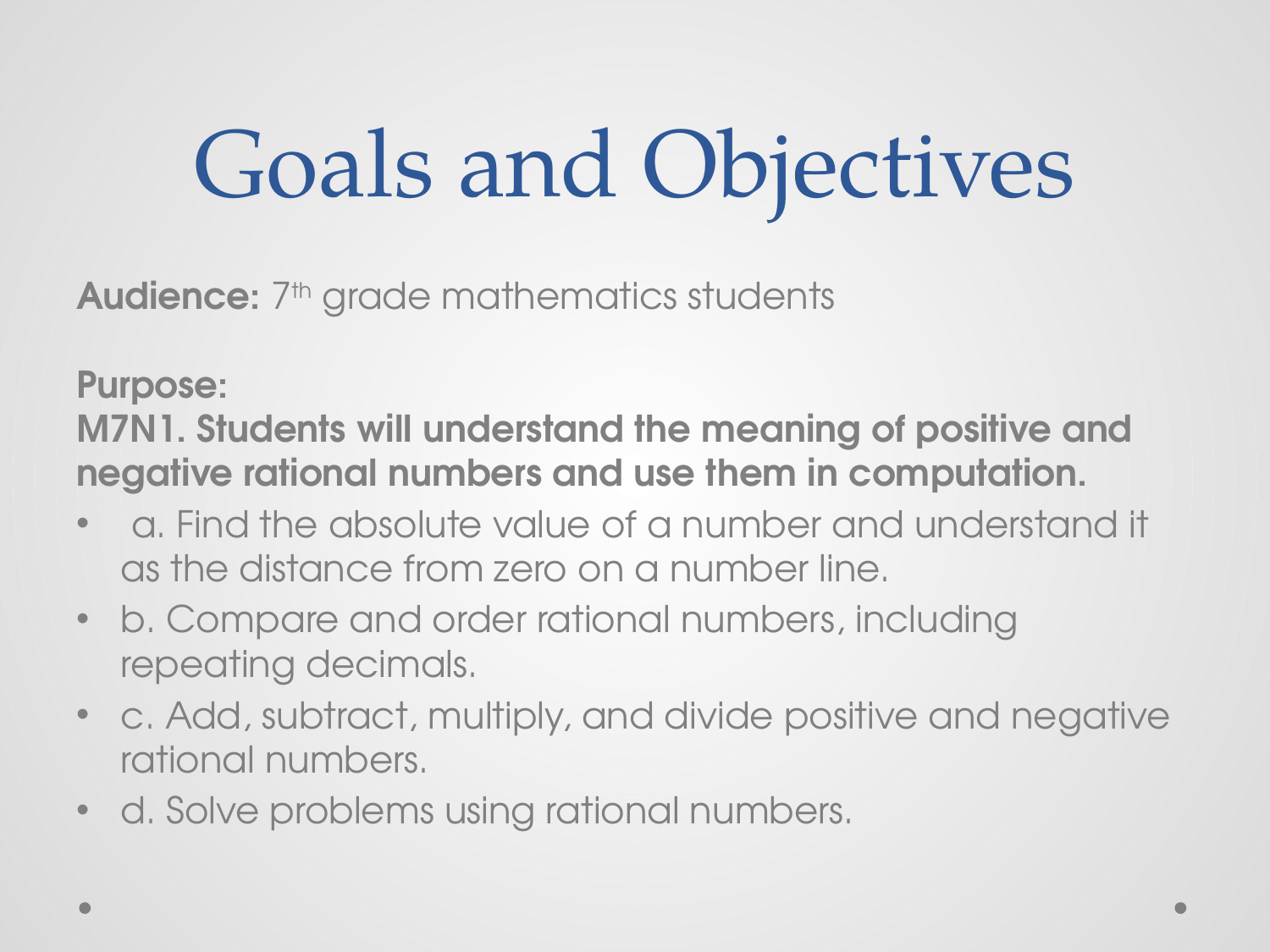

# Goals and Objectives
Audience: 7th grade mathematics students
Purpose:
M7N1. Students will understand the meaning of positive and negative rational numbers and use them in computation.
 a. Find the absolute value of a number and understand it as the distance from zero on a number line.
b. Compare and order rational numbers, including repeating decimals.
c. Add, subtract, multiply, and divide positive and negative rational numbers.
d. Solve problems using rational numbers.